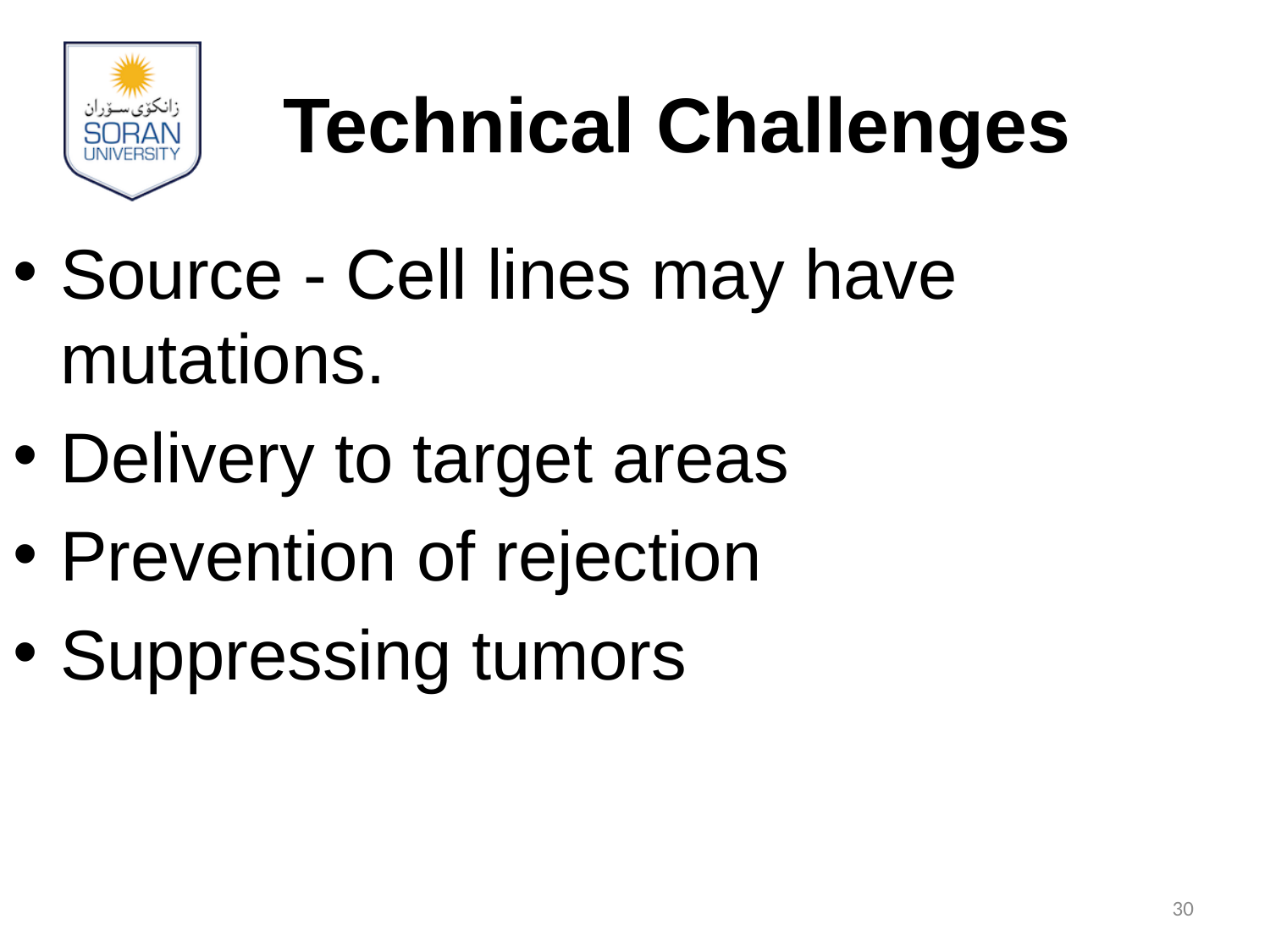

Technical Challenges
Source - Cell lines may have mutations.
Delivery to target areas
Prevention of rejection
Suppressing tumors
30